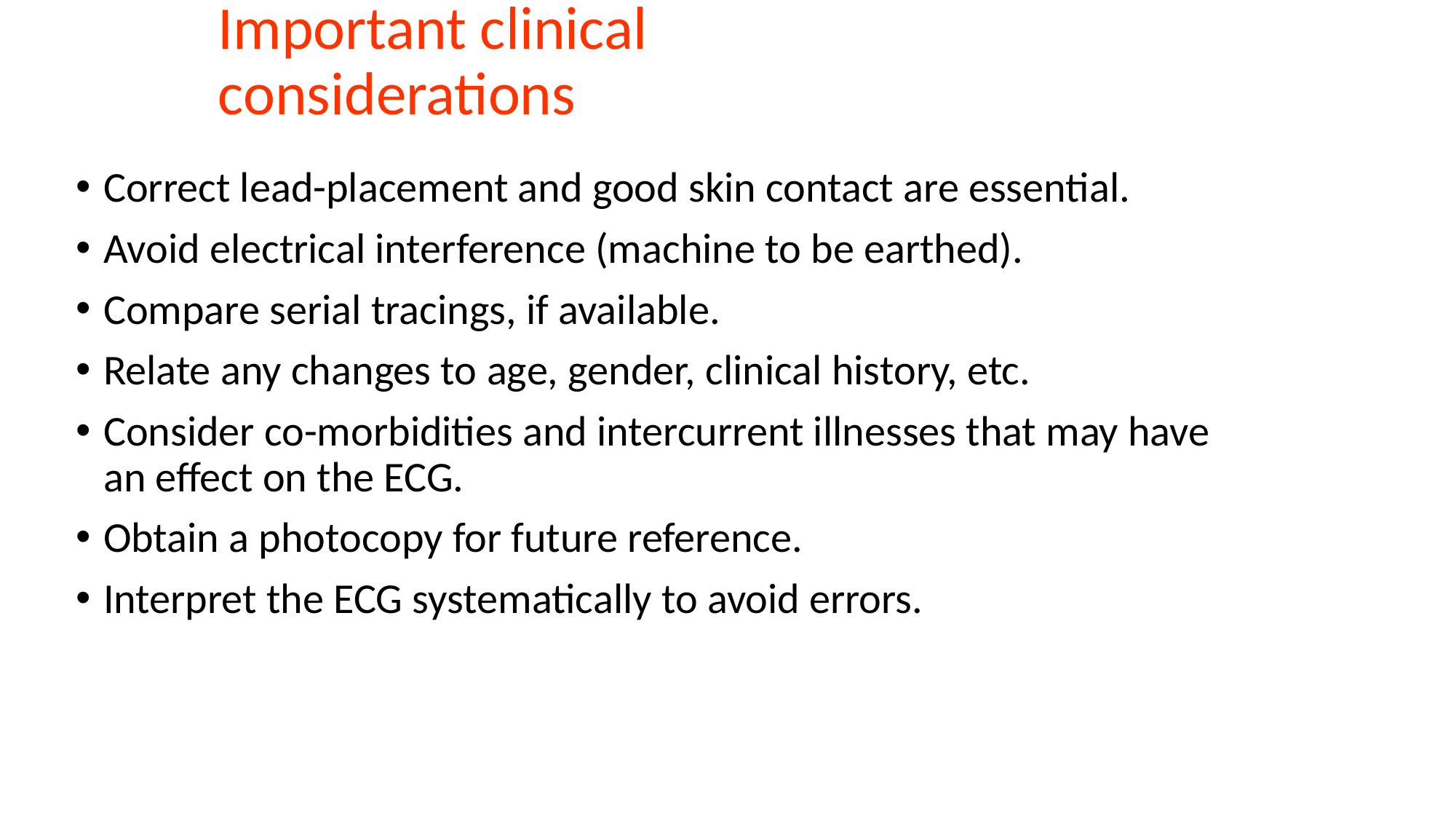

Important clinical considerations
Correct lead-placement and good skin contact are essential.
Avoid electrical interference (machine to be earthed).
Compare serial tracings, if available.
Relate any changes to age, gender, clinical history, etc.
Consider co-morbidities and intercurrent illnesses that may have an effect on the ECG.
Obtain a photocopy for future reference.
Interpret the ECG systematically to avoid errors.